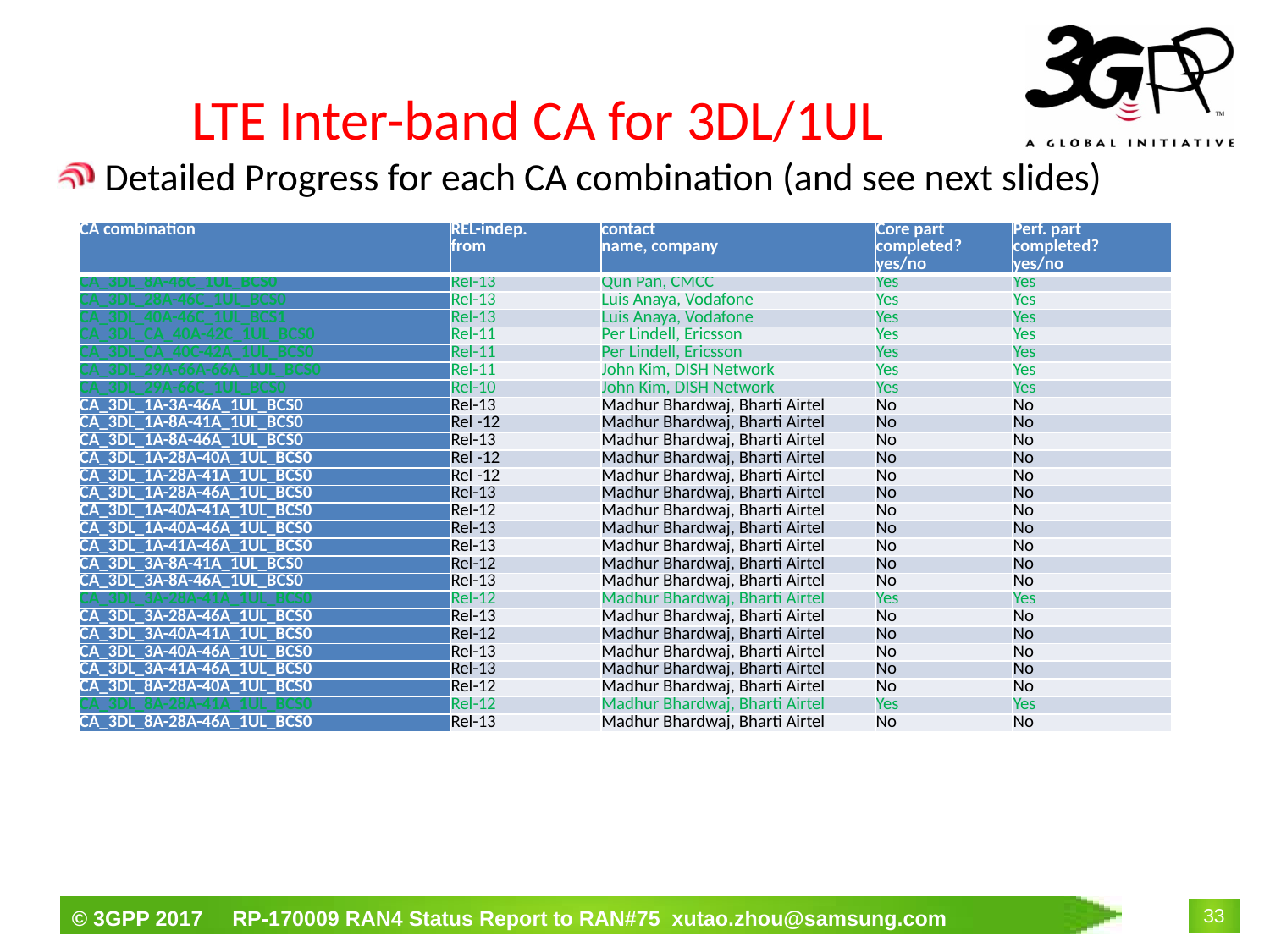

# LTE Inter-band CA for 3DL/1UL
Detailed Progress for each CA combination (and see next slides)

| CA combination | REL-indep. from | contact name, company | Core part completed? yes/no | Perf. part completed? yes/no |
| --- | --- | --- | --- | --- |
| CA\_3DL\_8A-46C\_1UL\_BCS0 | Rel-13 | Qun Pan, CMCC | Yes | Yes |
| CA\_3DL\_28A-46C\_1UL\_BCS0 | Rel-13 | Luis Anaya, Vodafone | Yes | Yes |
| CA\_3DL\_40A-46C\_1UL\_BCS1 | Rel-13 | Luis Anaya, Vodafone | Yes | Yes |
| CA\_3DL\_CA\_40A-42C\_1UL\_BCS0 | Rel-11 | Per Lindell, Ericsson | Yes | Yes |
| CA\_3DL\_CA\_40C-42A\_1UL\_BCS0 | Rel-11 | Per Lindell, Ericsson | Yes | Yes |
| CA\_3DL\_29A-66A-66A\_1UL\_BCS0 | Rel-11 | John Kim, DISH Network | Yes | Yes |
| CA\_3DL\_29A-66C\_1UL\_BCS0 | Rel-10 | John Kim, DISH Network | Yes | Yes |
| CA\_3DL\_1A-3A-46A\_1UL\_BCS0 | Rel-13 | Madhur Bhardwaj, Bharti Airtel | No | No |
| CA\_3DL\_1A-8A-41A\_1UL\_BCS0 | Rel -12 | Madhur Bhardwaj, Bharti Airtel | No | No |
| CA\_3DL\_1A-8A-46A\_1UL\_BCS0 | Rel-13 | Madhur Bhardwaj, Bharti Airtel | No | No |
| CA\_3DL\_1A-28A-40A\_1UL\_BCS0 | Rel -12 | Madhur Bhardwaj, Bharti Airtel | No | No |
| CA\_3DL\_1A-28A-41A\_1UL\_BCS0 | Rel -12 | Madhur Bhardwaj, Bharti Airtel | No | No |
| CA\_3DL\_1A-28A-46A\_1UL\_BCS0 | Rel-13 | Madhur Bhardwaj, Bharti Airtel | No | No |
| CA\_3DL\_1A-40A-41A\_1UL\_BCS0 | Rel-12 | Madhur Bhardwaj, Bharti Airtel | No | No |
| CA\_3DL\_1A-40A-46A\_1UL\_BCS0 | Rel-13 | Madhur Bhardwaj, Bharti Airtel | No | No |
| CA\_3DL\_1A-41A-46A\_1UL\_BCS0 | Rel-13 | Madhur Bhardwaj, Bharti Airtel | No | No |
| CA\_3DL\_3A-8A-41A\_1UL\_BCS0 | Rel-12 | Madhur Bhardwaj, Bharti Airtel | No | No |
| CA\_3DL\_3A-8A-46A\_1UL\_BCS0 | Rel-13 | Madhur Bhardwaj, Bharti Airtel | No | No |
| CA\_3DL\_3A-28A-41A\_1UL\_BCS0 | Rel-12 | Madhur Bhardwaj, Bharti Airtel | Yes | Yes |
| CA\_3DL\_3A-28A-46A\_1UL\_BCS0 | Rel-13 | Madhur Bhardwaj, Bharti Airtel | No | No |
| CA\_3DL\_3A-40A-41A\_1UL\_BCS0 | Rel-12 | Madhur Bhardwaj, Bharti Airtel | No | No |
| CA\_3DL\_3A-40A-46A\_1UL\_BCS0 | Rel-13 | Madhur Bhardwaj, Bharti Airtel | No | No |
| CA\_3DL\_3A-41A-46A\_1UL\_BCS0 | Rel-13 | Madhur Bhardwaj, Bharti Airtel | No | No |
| CA\_3DL\_8A-28A-40A\_1UL\_BCS0 | Rel-12 | Madhur Bhardwaj, Bharti Airtel | No | No |
| CA\_3DL\_8A-28A-41A\_1UL\_BCS0 | Rel-12 | Madhur Bhardwaj, Bharti Airtel | Yes | Yes |
| CA\_3DL\_8A-28A-46A\_1UL\_BCS0 | Rel-13 | Madhur Bhardwaj, Bharti Airtel | No | No |